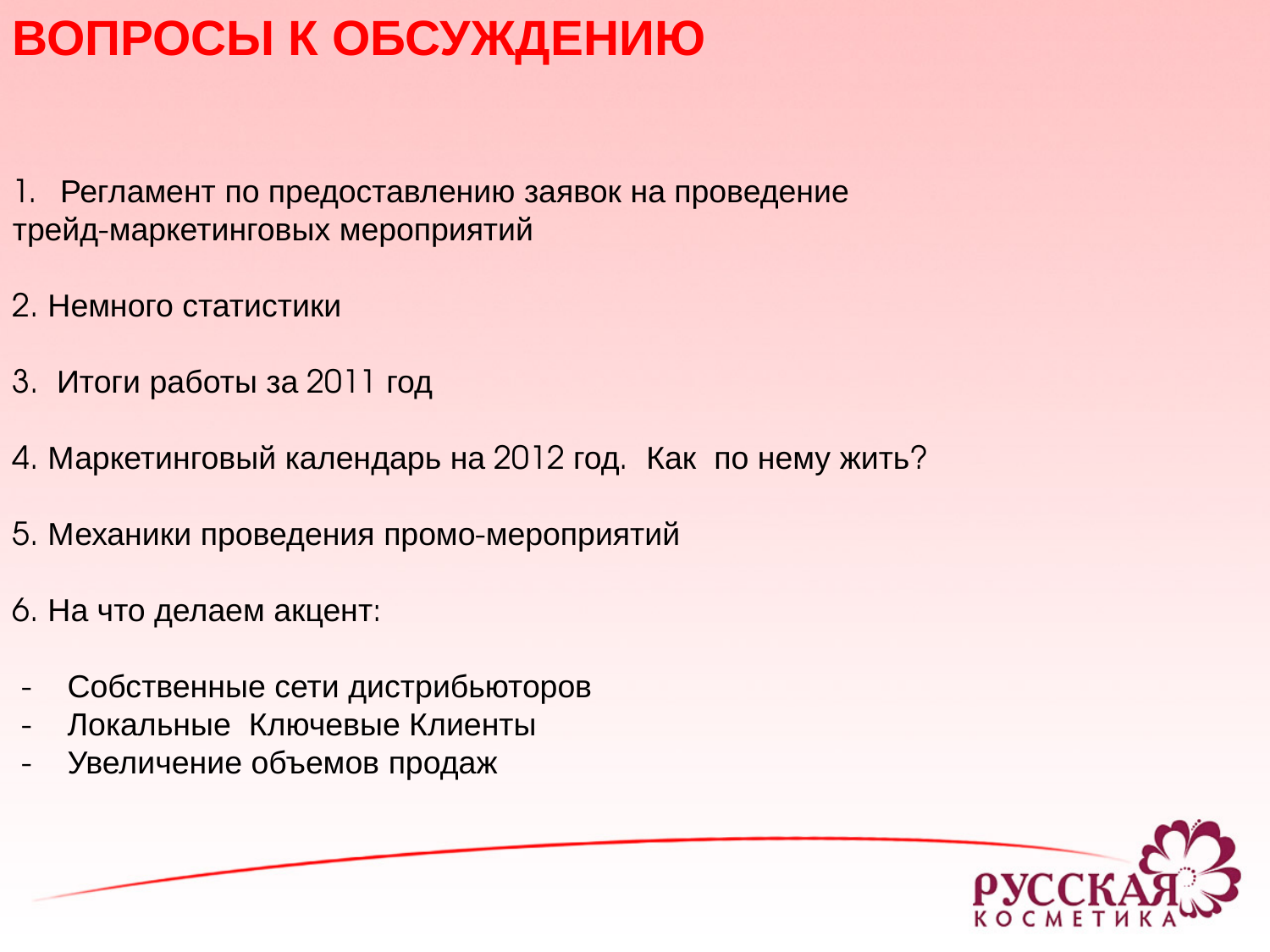

Регламент по предоставлению заявок на проведение
трейд-маркетинговых мероприятий

2. Немного статистики

3.  Итоги работы за 2011 год

4. Маркетинговый календарь на 2012 год.  Как  по нему жить?

5. Механики проведения промо-мероприятий

6. На что делаем акцент:

 -    Собственные сети дистрибьюторов
 -    Локальные  Ключевые Клиенты
 -    Увеличение объемов продаж
ВОПРОСЫ К ОБСУЖДЕНИЮ